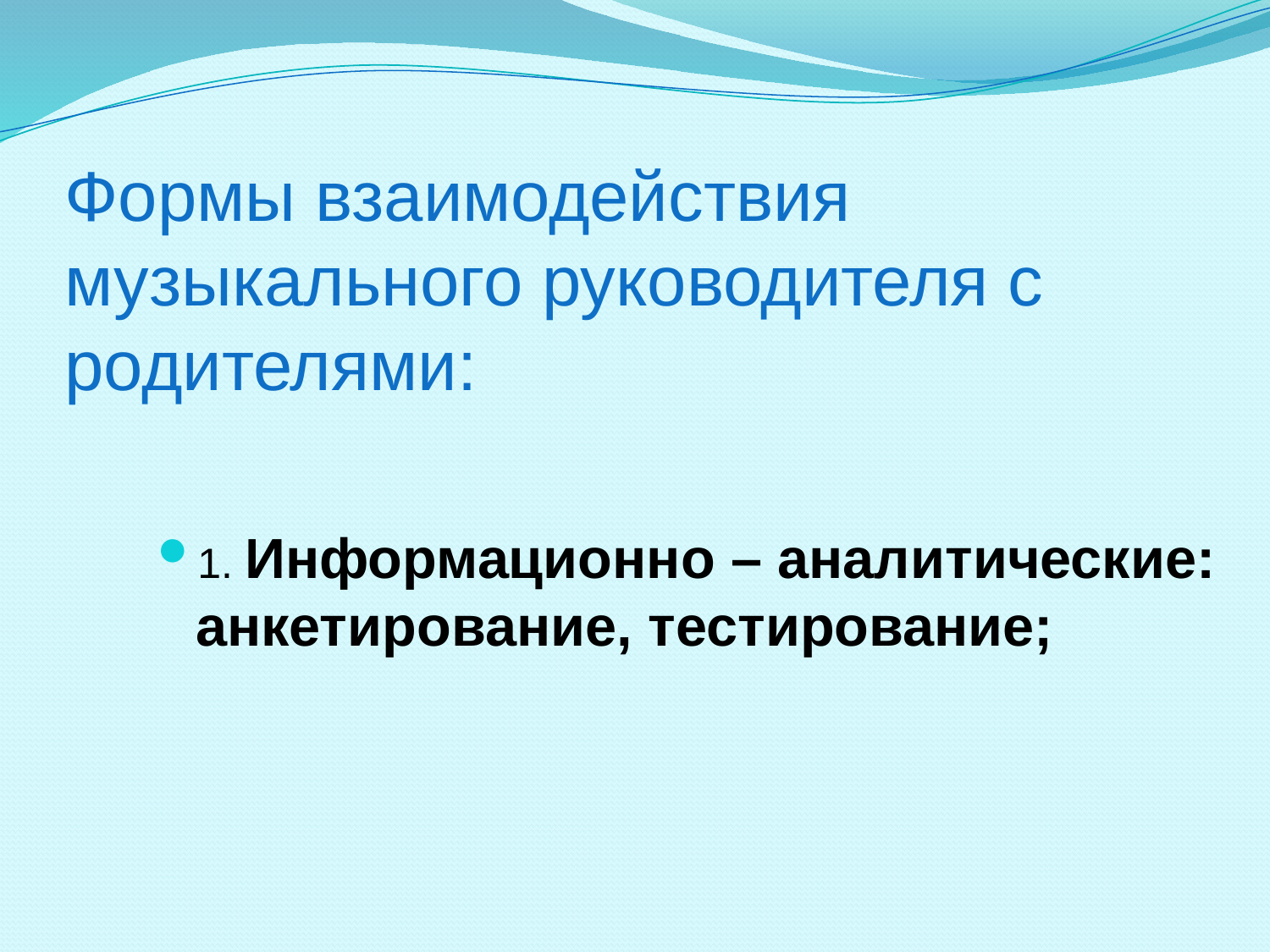

# Формы взаимодействия музыкального руководителя с родителями:
1. Информационно – аналитические: анкетирование, тестирование;